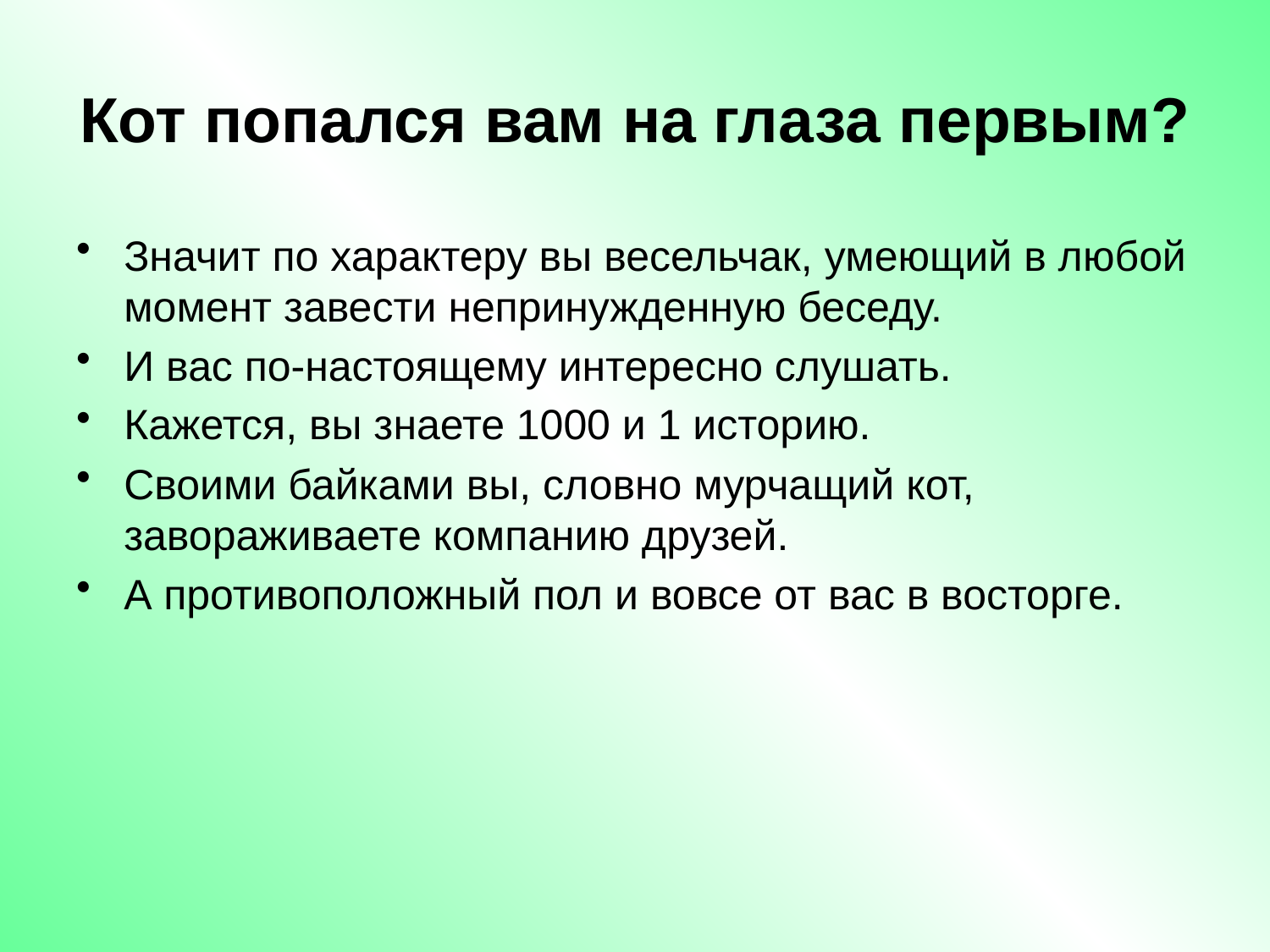

# Кот попался вам на глаза первым?
Значит по характеру вы весельчак, умеющий в любой момент завести непринужденную беседу.
И вас по-настоящему интересно слушать.
Кажется, вы знаете 1000 и 1 историю.
Своими байками вы, словно мурчащий кот, завораживаете компанию друзей.
А противоположный пол и вовсе от вас в восторге.